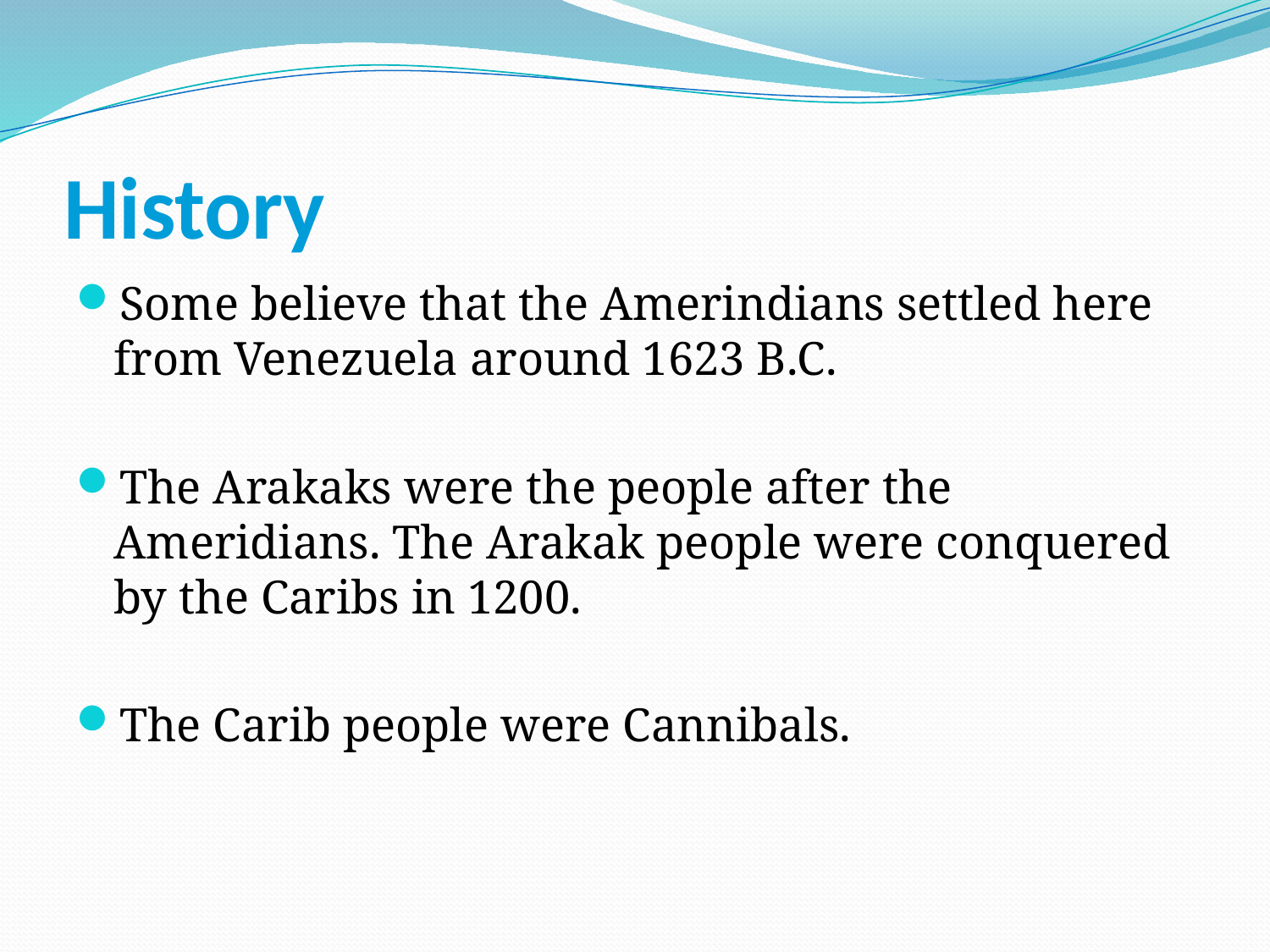

# History
Some believe that the Amerindians settled here from Venezuela around 1623 B.C.

The Arakaks were the people after the Ameridians. The Arakak people were conquered by the Caribs in 1200.

The Carib people were Cannibals.